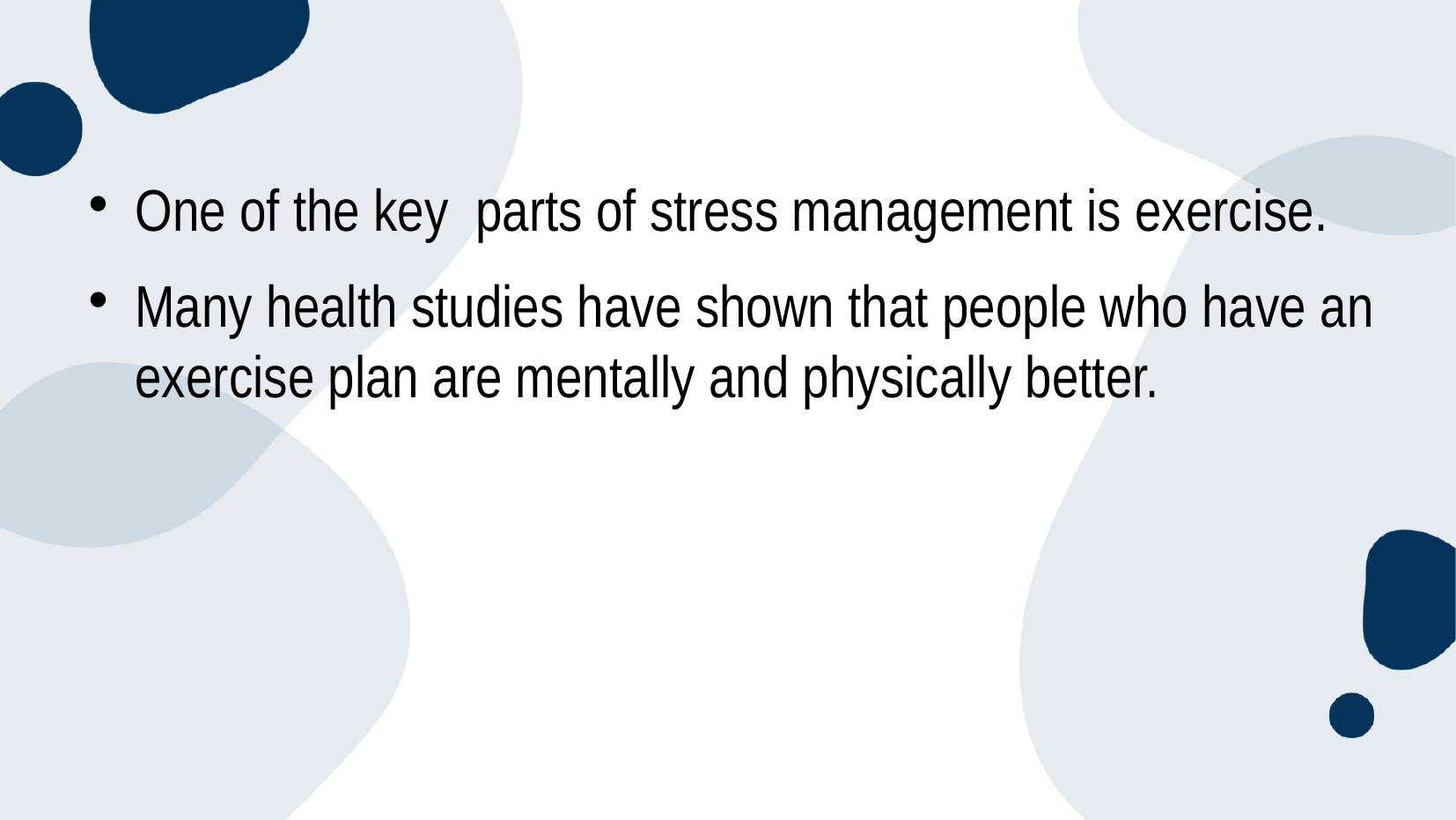

One of the key  parts of stress management is exercise.
Many health studies have shown that people who have an exercise plan are mentally and physically better.